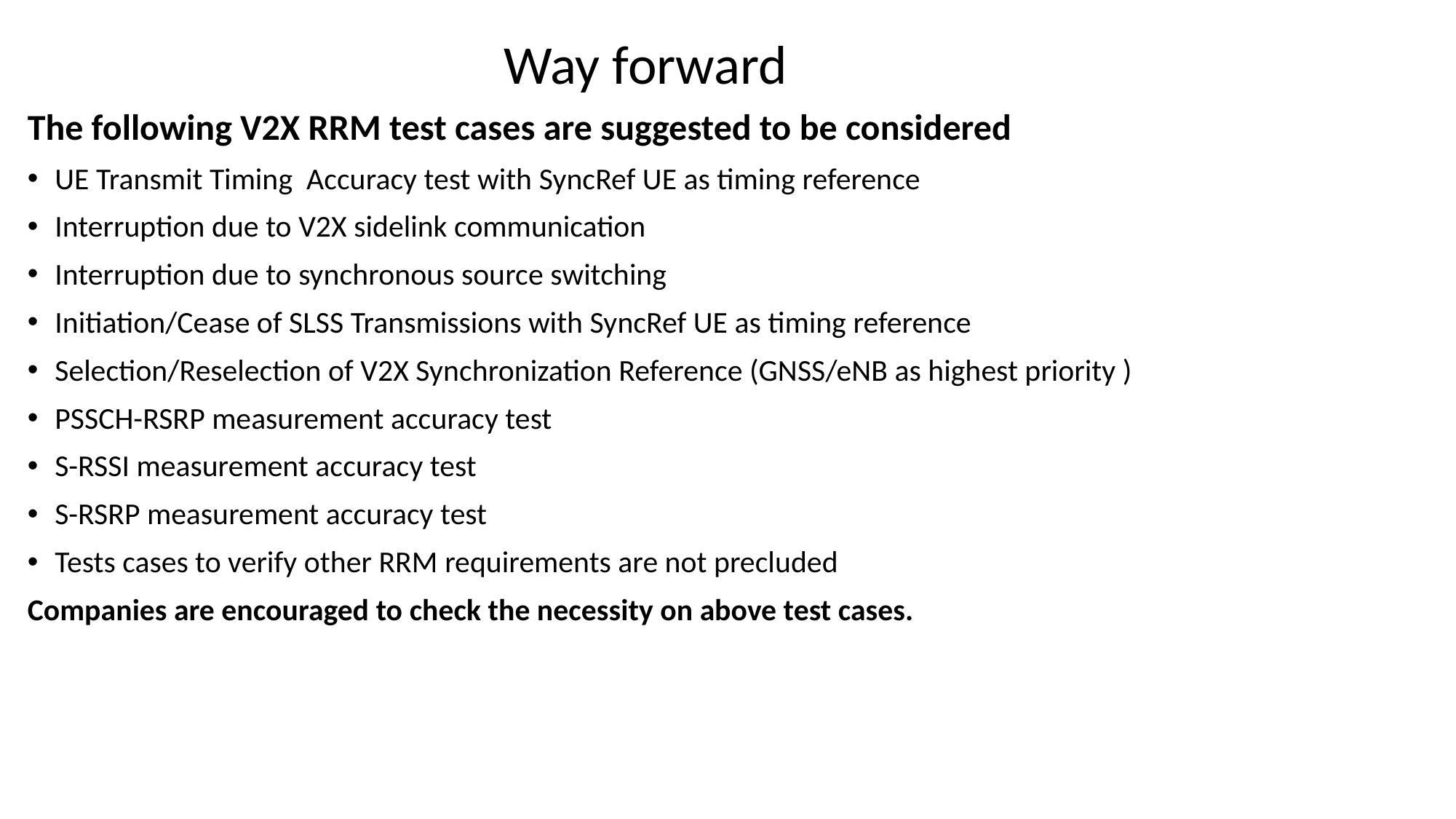

# Way forward
The following V2X RRM test cases are suggested to be considered
UE Transmit Timing  Accuracy test with SyncRef UE as timing reference
Interruption due to V2X sidelink communication
Interruption due to synchronous source switching
Initiation/Cease of SLSS Transmissions with SyncRef UE as timing reference
Selection/Reselection of V2X Synchronization Reference (GNSS/eNB as highest priority )
PSSCH-RSRP measurement accuracy test
S-RSSI measurement accuracy test
S-RSRP measurement accuracy test
Tests cases to verify other RRM requirements are not precluded
Companies are encouraged to check the necessity on above test cases.